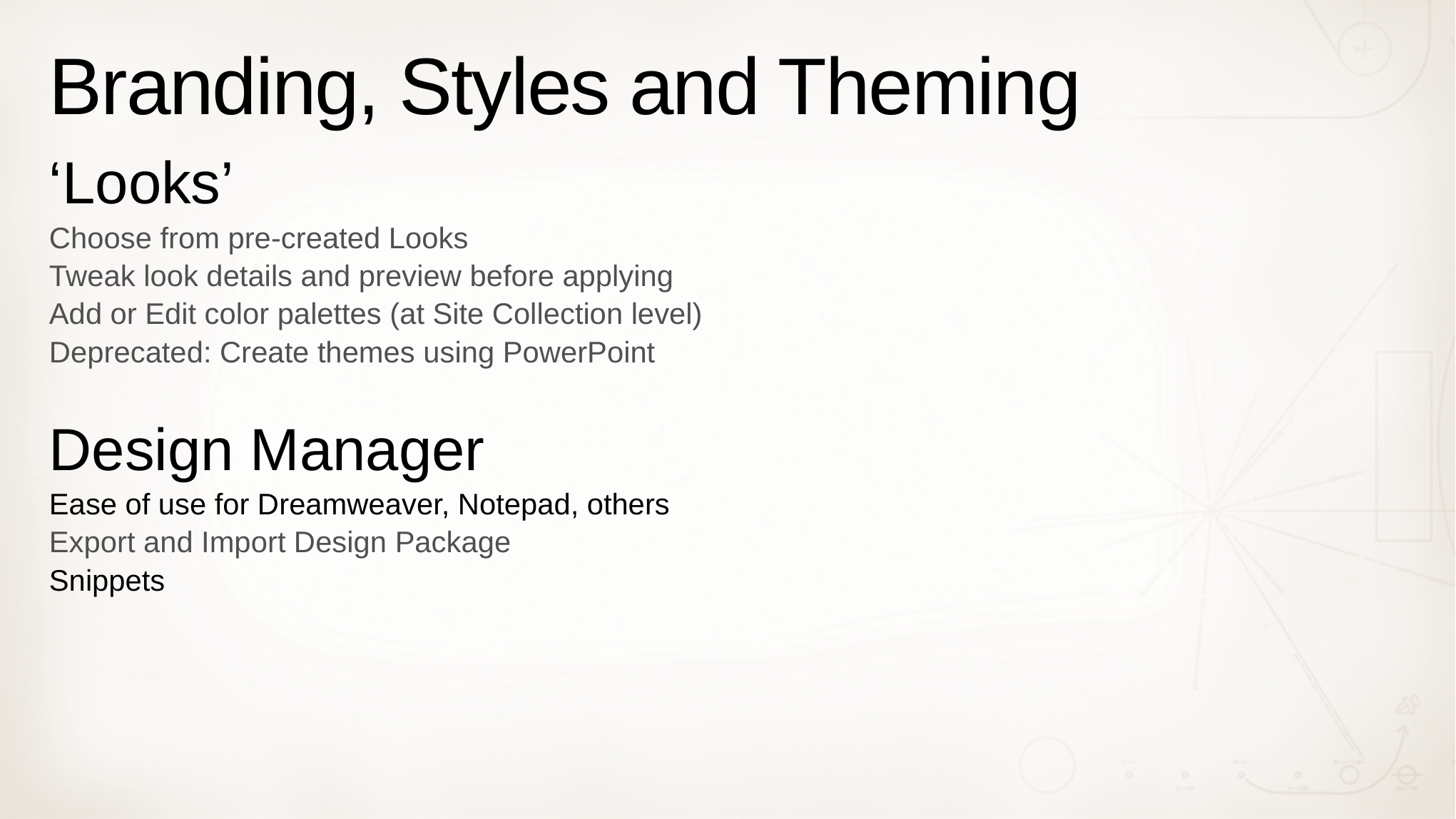

# Branding, Styles and Theming
‘Looks’
Choose from pre-created Looks
Tweak look details and preview before applying
Add or Edit color palettes (at Site Collection level)
Deprecated: Create themes using PowerPoint

Design Manager
Ease of use for Dreamweaver, Notepad, others
Export and Import Design Package
Snippets